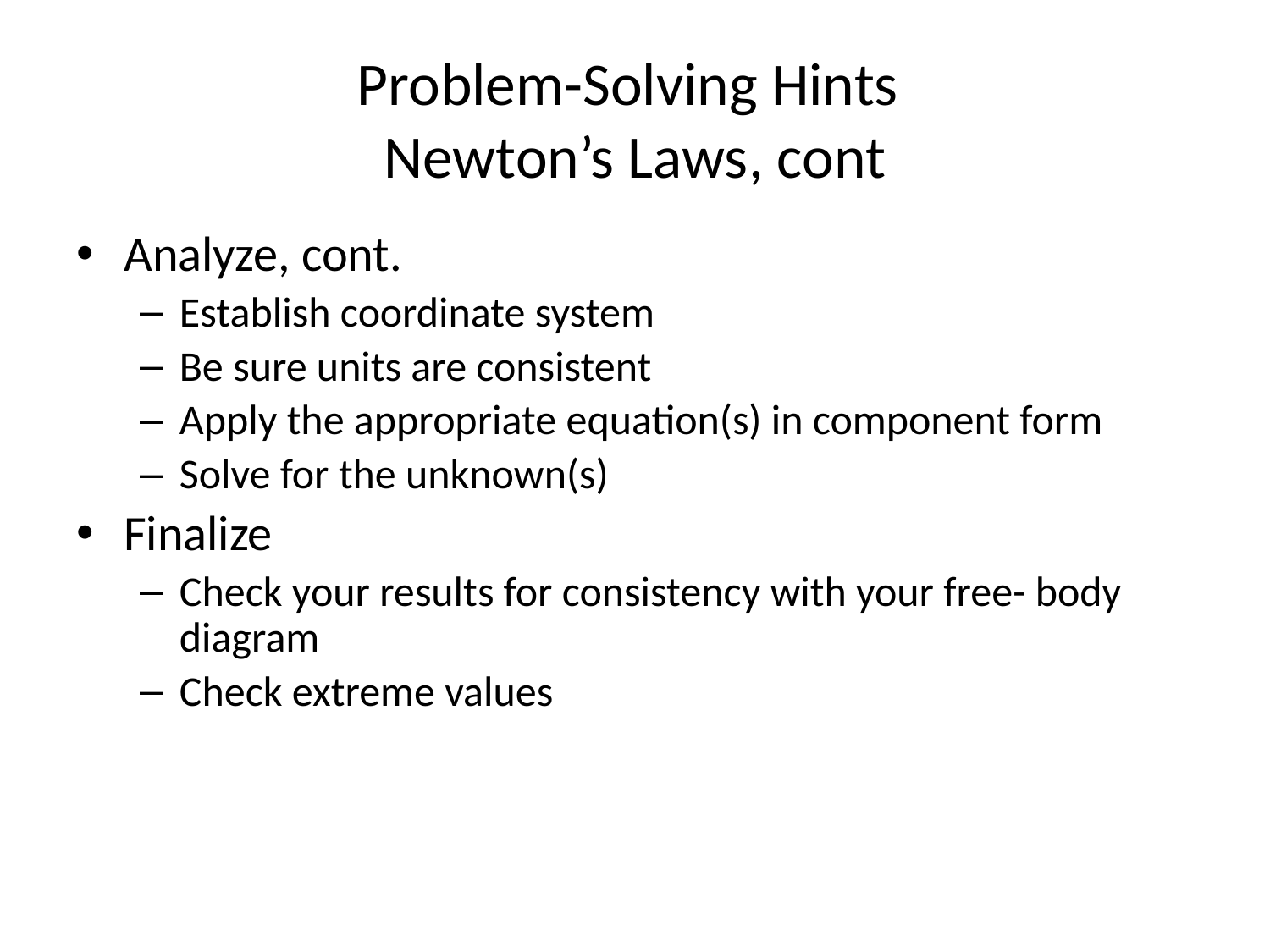

# Problem-Solving Hints Newton’s Laws, cont
Analyze, cont.
Establish coordinate system
Be sure units are consistent
Apply the appropriate equation(s) in component form
Solve for the unknown(s)
Finalize
Check your results for consistency with your free- body diagram
Check extreme values